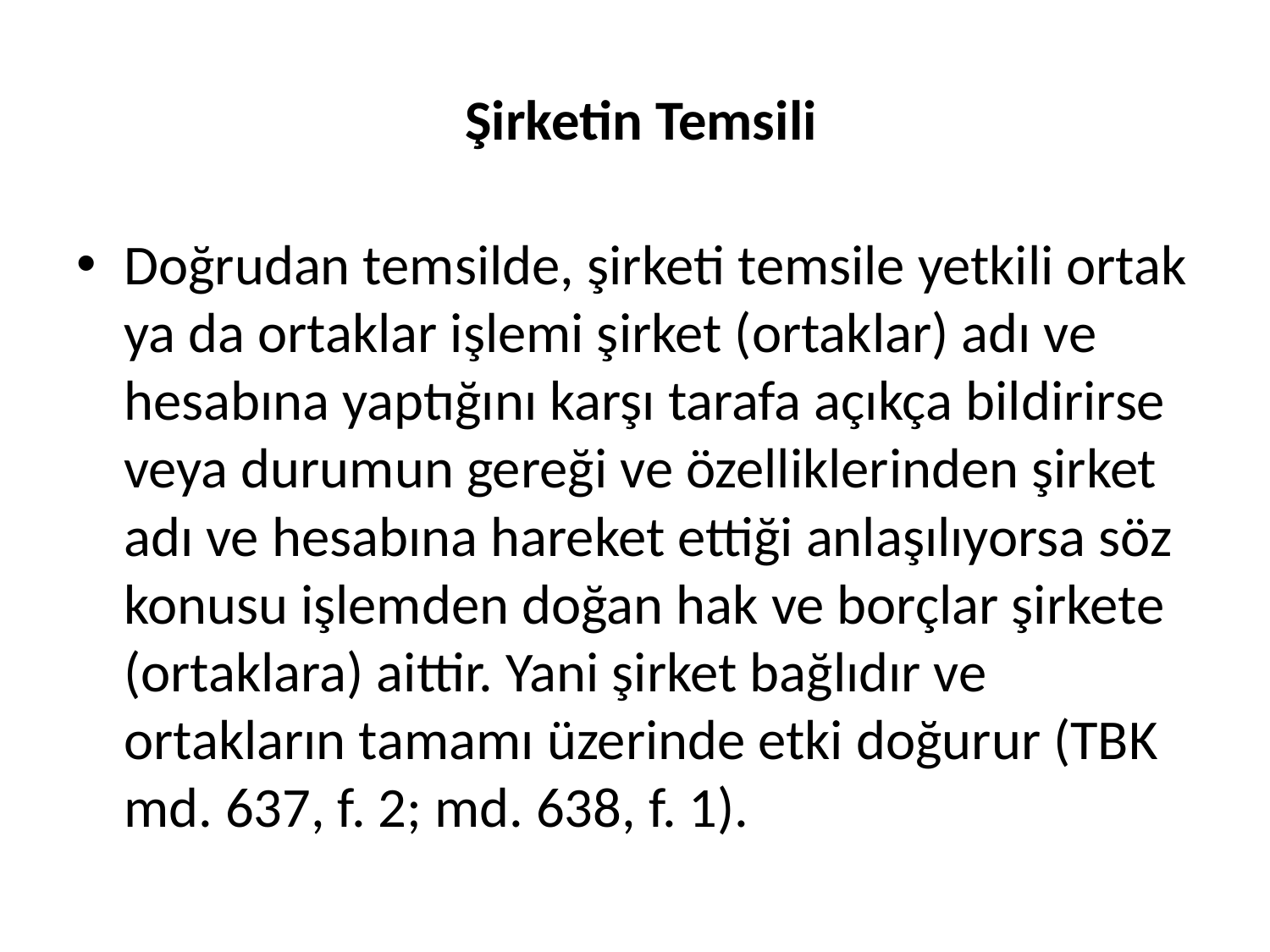

# Şirketin Temsili
Doğrudan temsilde, şirketi temsile yetkili ortak ya da ortaklar işlemi şirket (ortaklar) adı ve hesabına yaptığını karşı tarafa açıkça bildirirse veya durumun gereği ve özelliklerinden şirket adı ve hesabına hareket ettiği anlaşılıyorsa söz konusu işlemden doğan hak ve borçlar şirkete (ortaklara) aittir. Yani şirket bağlıdır ve ortakların tamamı üzerinde etki doğurur (TBK md. 637, f. 2; md. 638, f. 1).